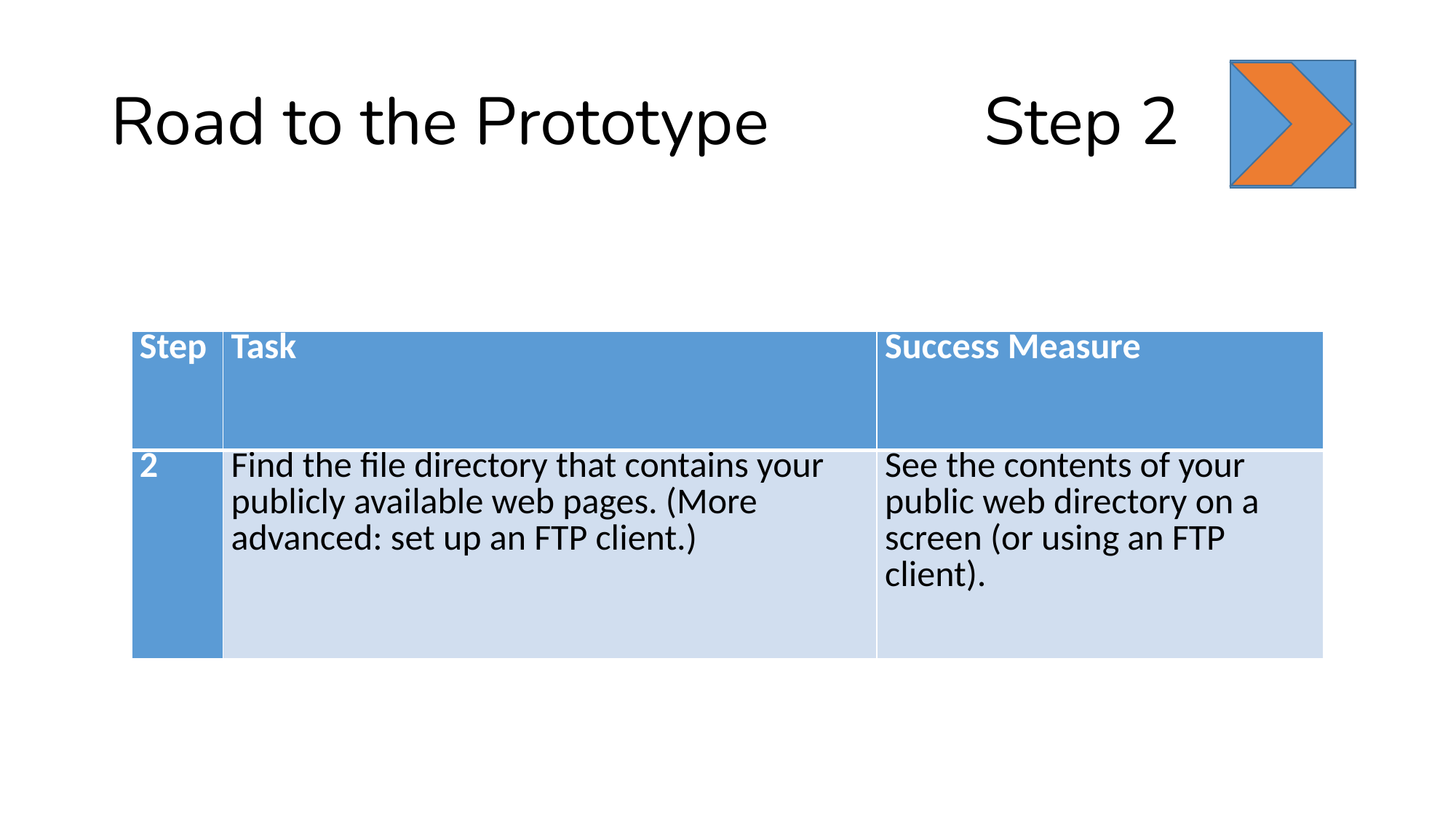

# Road to the Prototype		Step 2

| Step | Task | Success Measure |
| --- | --- | --- |
| 2 | Find the file directory that contains your publicly available web pages. (More advanced: set up an FTP client.) | See the contents of your public web directory on a screen (or using an FTP client). |